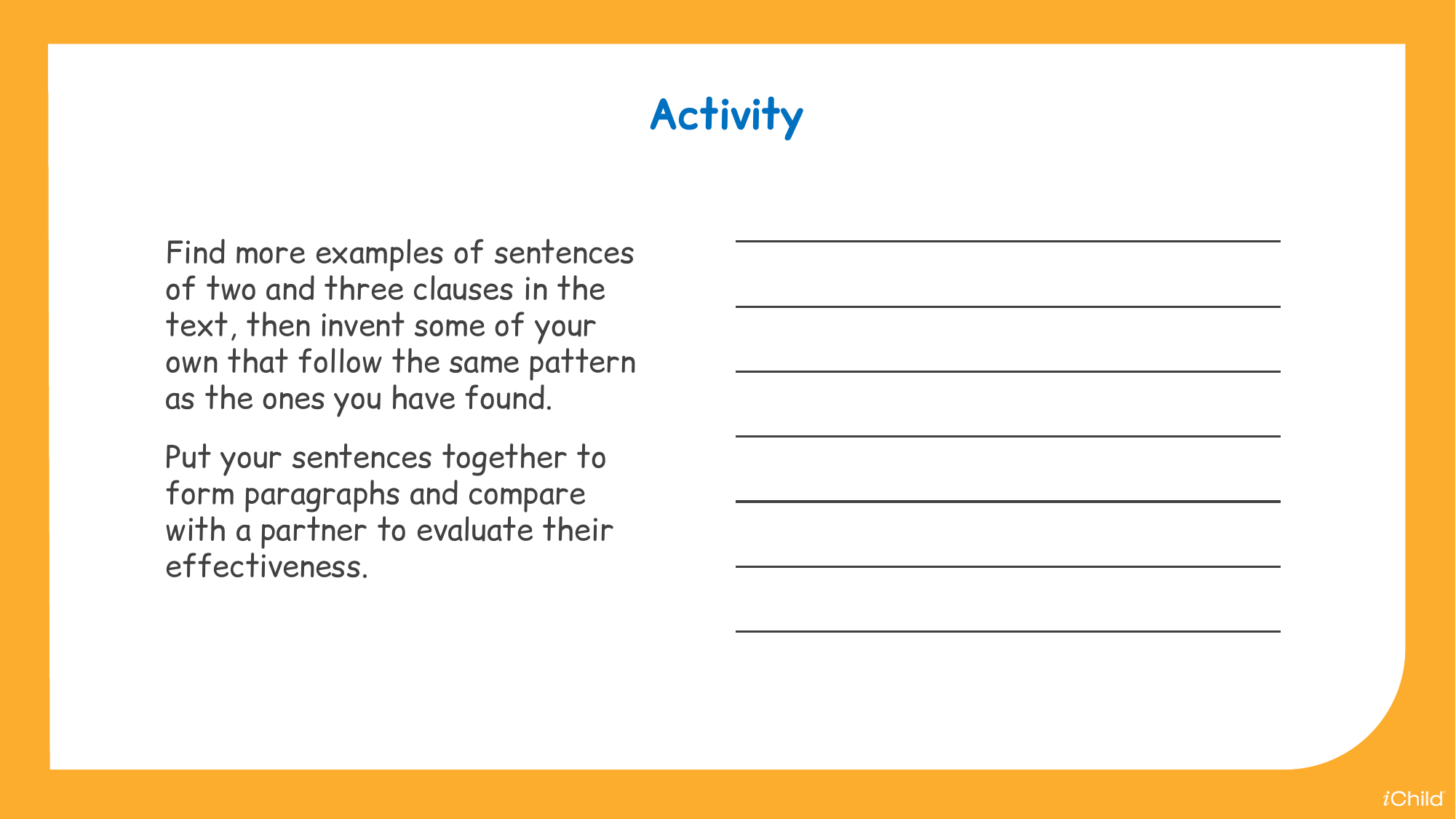

Activity
Find more examples of sentences of two and three clauses in the text, then invent some of your own that follow the same pattern as the ones you have found.
Put your sentences together to form paragraphs and compare with a partner to evaluate their effectiveness.